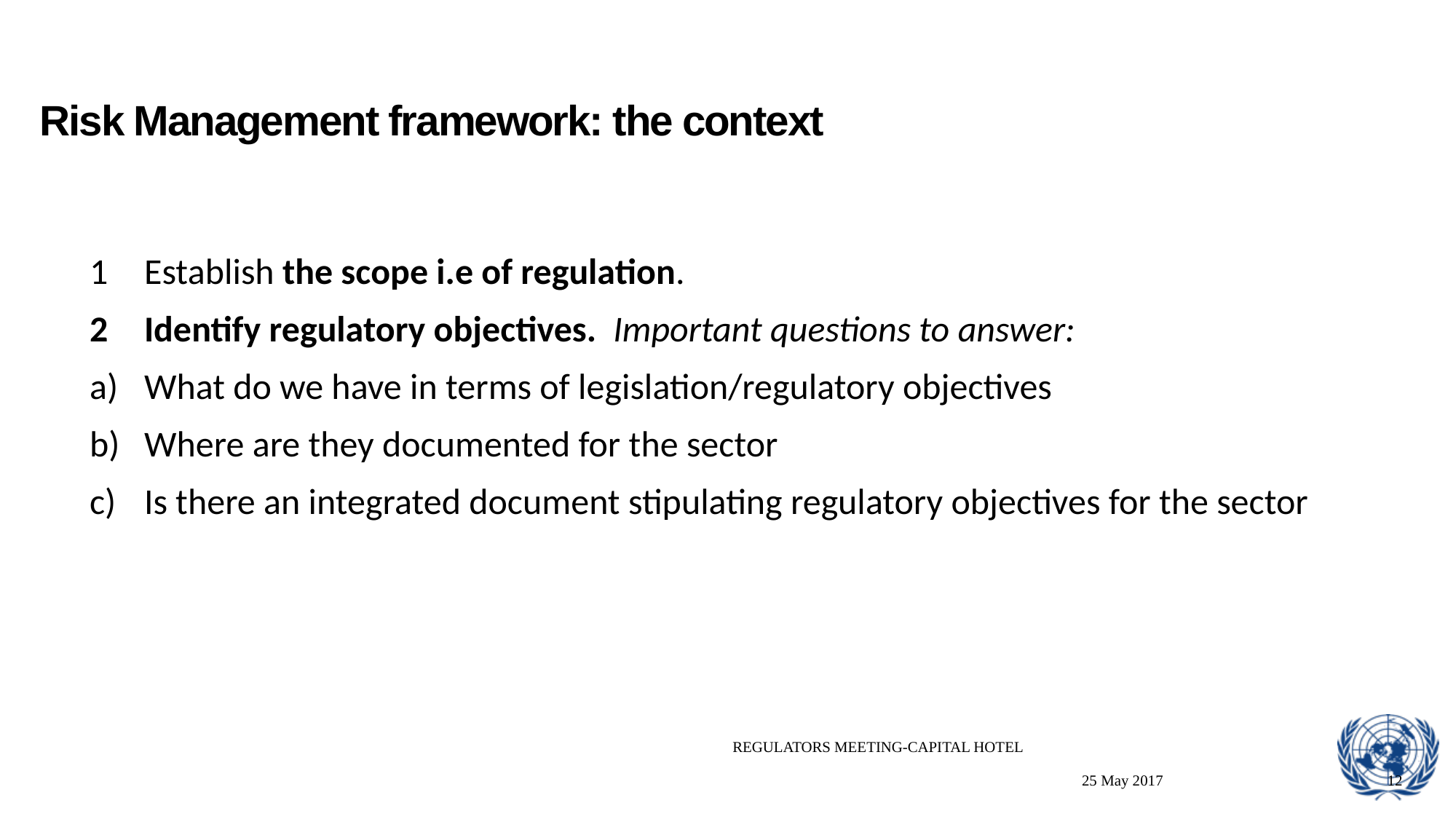

# Risk Management framework: the context
Establish the scope i.e of regulation.
Identify regulatory objectives.  Important questions to answer:
What do we have in terms of legislation/regulatory objectives
Where are they documented for the sector
Is there an integrated document stipulating regulatory objectives for the sector

REGULATORS MEETING-CAPITAL HOTEL
25 May 2017
12